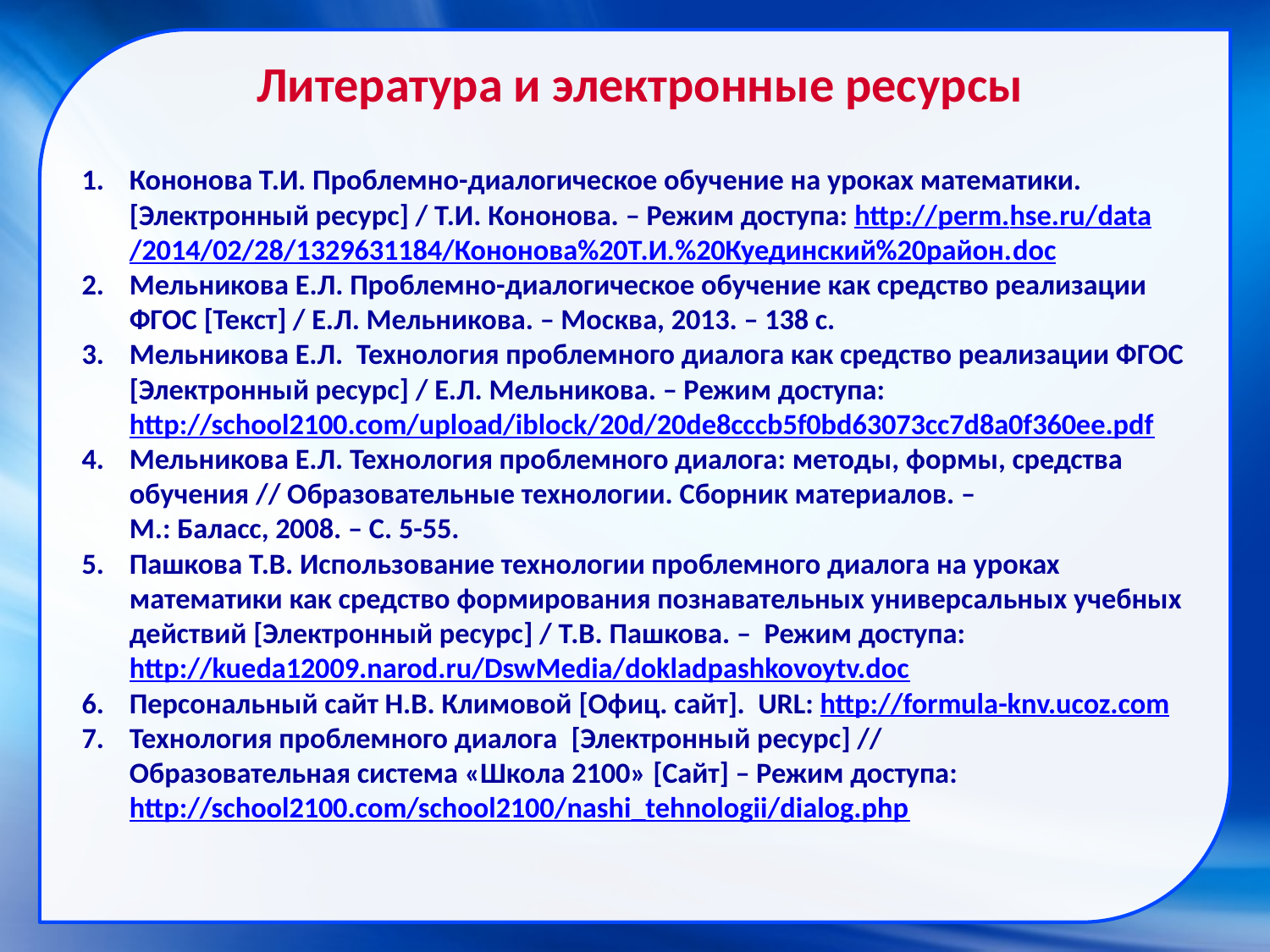

Литература и электронные ресурсы
Кононова Т.И. Проблемно-диалогическое обучение на уроках математики. [Электронный ресурс] / Т.И. Кононова. – Режим доступа: http://perm.hse.ru/data/2014/02/28/1329631184/Кононова%20Т.И.%20Куединский%20район.doc
Мельникова Е.Л. Проблемно-диалогическое обучение как средство реализации ФГОС [Текст] / Е.Л. Мельникова. – Москва, 2013. – 138 с.
Мельникова Е.Л.  Технология проблемного диалога как средство реализации ФГОС [Электронный ресурс] / Е.Л. Мельникова. – Режим доступа: http://school2100.com/upload/iblock/20d/20de8cccb5f0bd63073cc7d8a0f360ee.pdf
Мельникова Е.Л. Технология проблемного диалога: методы, формы, средства обучения // Образовательные технологии. Сборник материалов. –                             М.: Баласс, 2008. – С. 5-55.
Пашкова Т.В. Использование технологии проблемного диалога на уроках математики как средство формирования познавательных универсальных учебных действий [Электронный ресурс] / Т.В. Пашкова. –  Режим доступа: http://kueda12009.narod.ru/DswMedia/dokladpashkovoytv.doc
Персональный сайт Н.В. Климовой [Офиц. сайт].  URL: http://formula-knv.ucoz.com
Технология проблемного диалога  [Электронный ресурс] //                       Образовательная система «Школа 2100» [Сайт] – Режим доступа: http://school2100.com/school2100/nashi_tehnologii/dialog.php